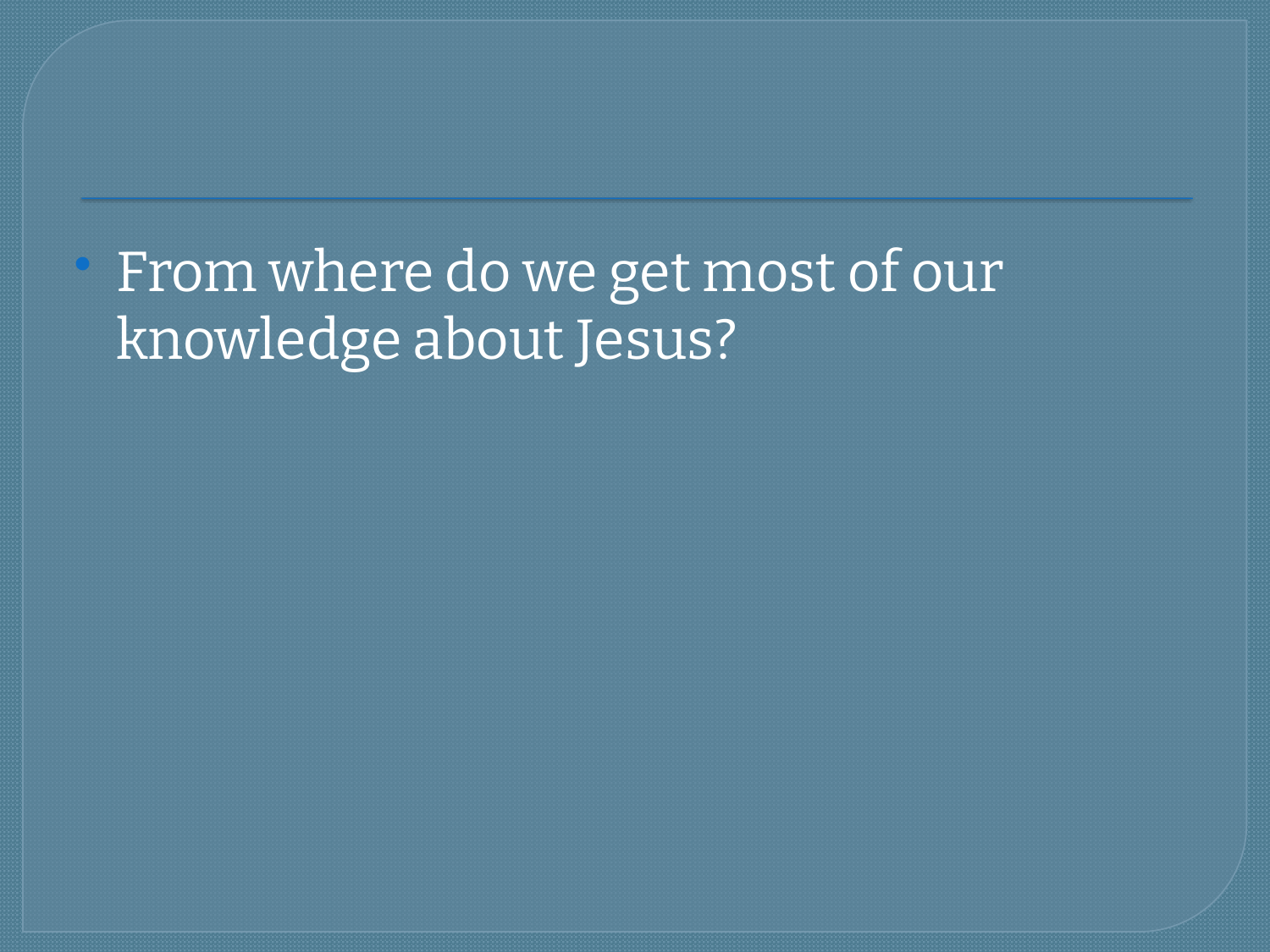

#
From where do we get most of our knowledge about Jesus?